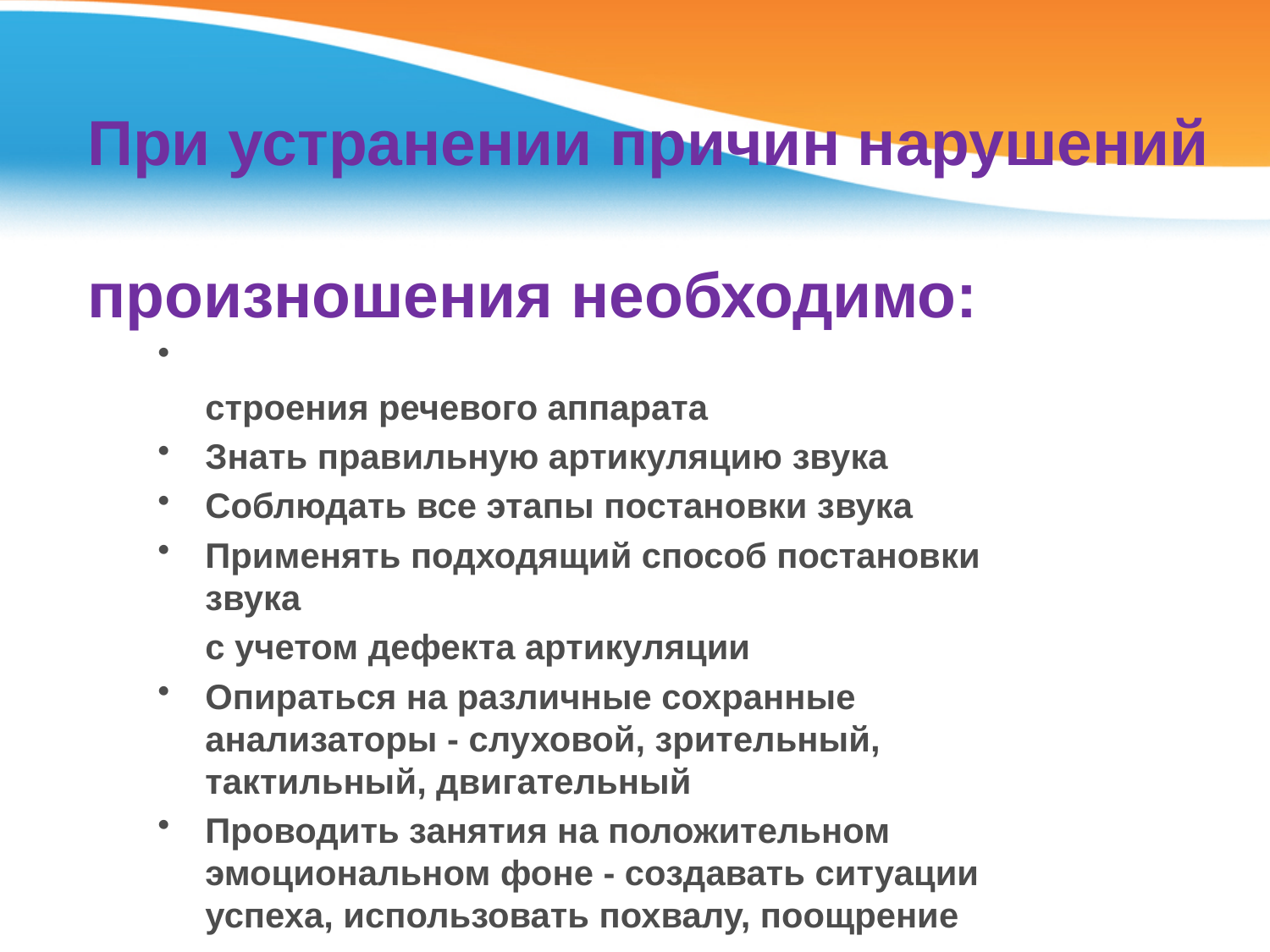

# При устранении причин нарушений произношения необходимо:
Выявить и по возможности устранить аномалии
	строения речевого аппарата
Знать правильную артикуляцию звука
Соблюдать все этапы постановки звука
Применять подходящий способ постановки звука
	с учетом дефекта артикуляции
Опираться на различные сохранные анализаторы - слуховой, зрительный, тактильный, двигательный
Проводить занятия на положительном эмоциональном фоне - создавать ситуации успеха, использовать похвалу, поощрение